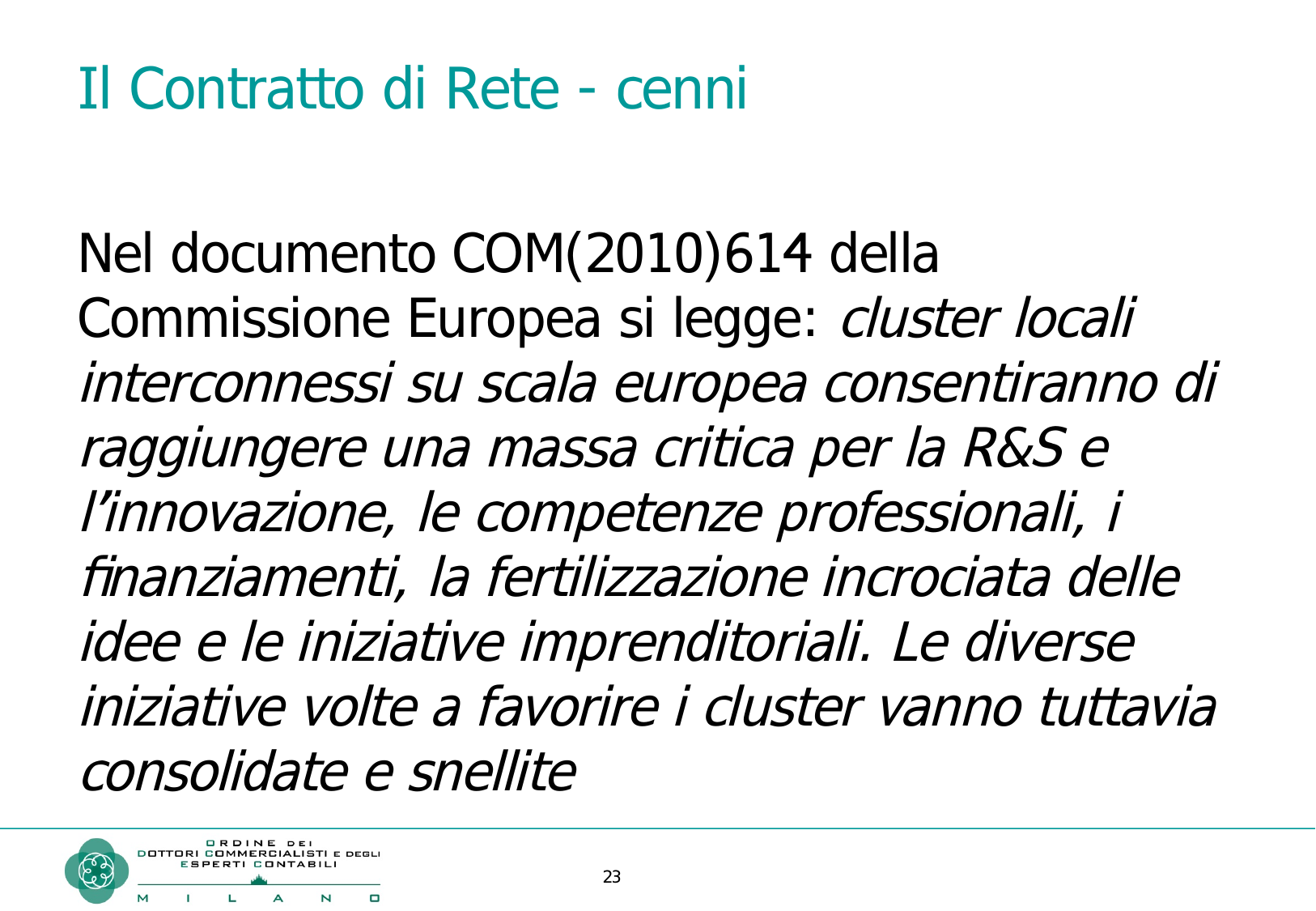

# Il Contratto di Rete - cenni
Nel documento COM(2010)614 della Commissione Europea si legge: cluster locali interconnessi su scala europea consentiranno di raggiungere una massa critica per la R&S e l’innovazione, le competenze professionali, i finanziamenti, la fertilizzazione incrociata delle idee e le iniziative imprenditoriali. Le diverse iniziative volte a favorire i cluster vanno tuttavia consolidate e snellite